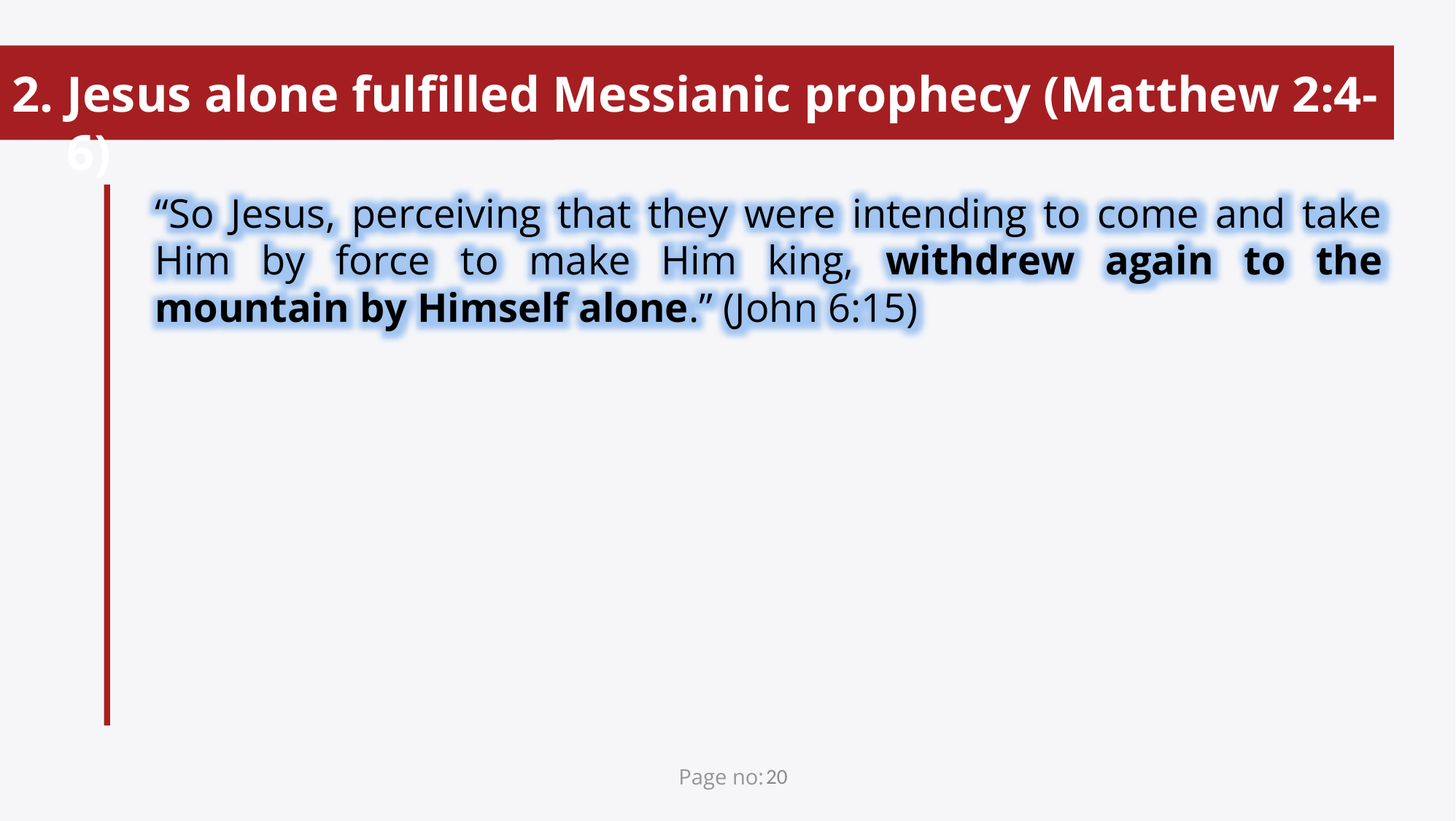

Jesus alone fulfilled Messianic prophecy (Matthew 2:4-6)
“So Jesus, perceiving that they were intending to come and take Him by force to make Him king, withdrew again to the mountain by Himself alone.” (John 6:15)